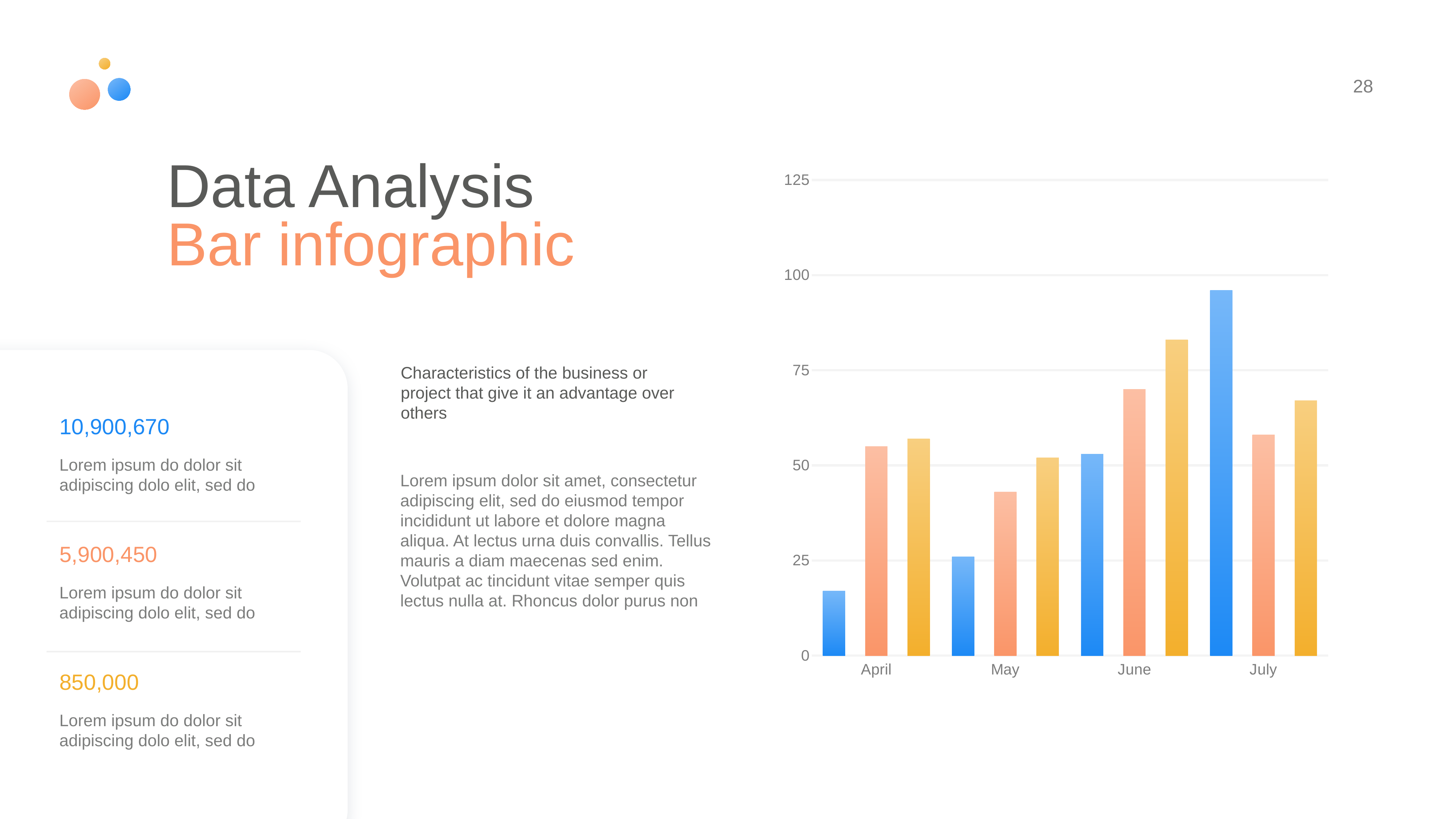

28
Data Analysis
Bar infographic

### Chart

| Category | Region 1 | Region 2 | Region 3 |
|---|---|---|---|
| April | 17.0 | 55.0 | 57.0 |
| May | 26.0 | 43.0 | 52.0 |
| June | 53.0 | 70.0 | 83.0 |
| July | 96.0 | 58.0 | 67.0 |
Characteristics of the business or project that give it an advantage over others
10,900,670
Lorem ipsum do dolor sit adipiscing dolo elit, sed do
Lorem ipsum dolor sit amet, consectetur adipiscing elit, sed do eiusmod tempor incididunt ut labore et dolore magna aliqua. At lectus urna duis convallis. Tellus mauris a diam maecenas sed enim. Volutpat ac tincidunt vitae semper quis lectus nulla at. Rhoncus dolor purus non

5,900,450
Lorem ipsum do dolor sit adipiscing dolo elit, sed do

850,000
Lorem ipsum do dolor sit adipiscing dolo elit, sed do